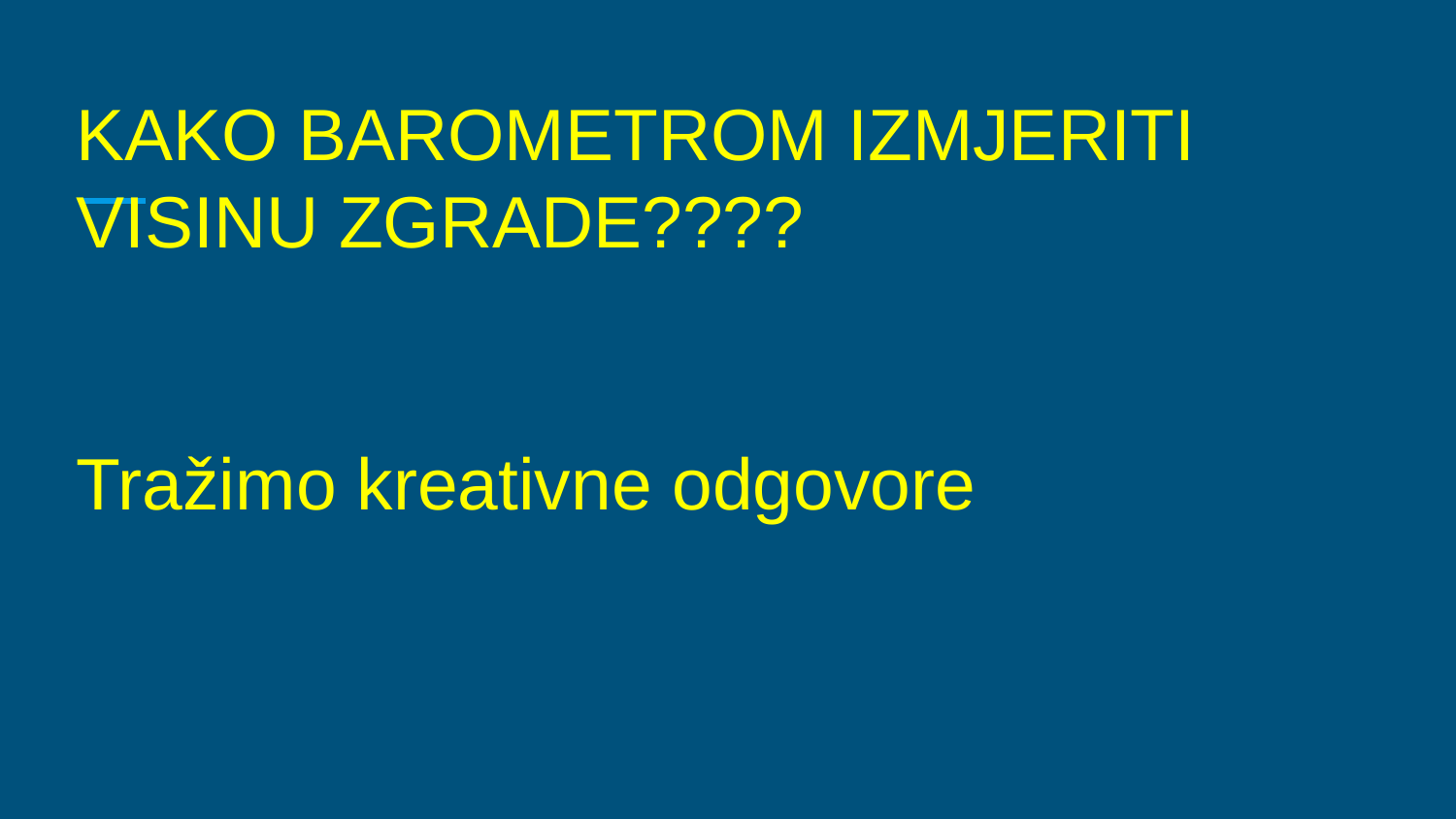

# KAKO BAROMETROM IZMJERITI VISINU ZGRADE???? Tražimo kreativne odgovore